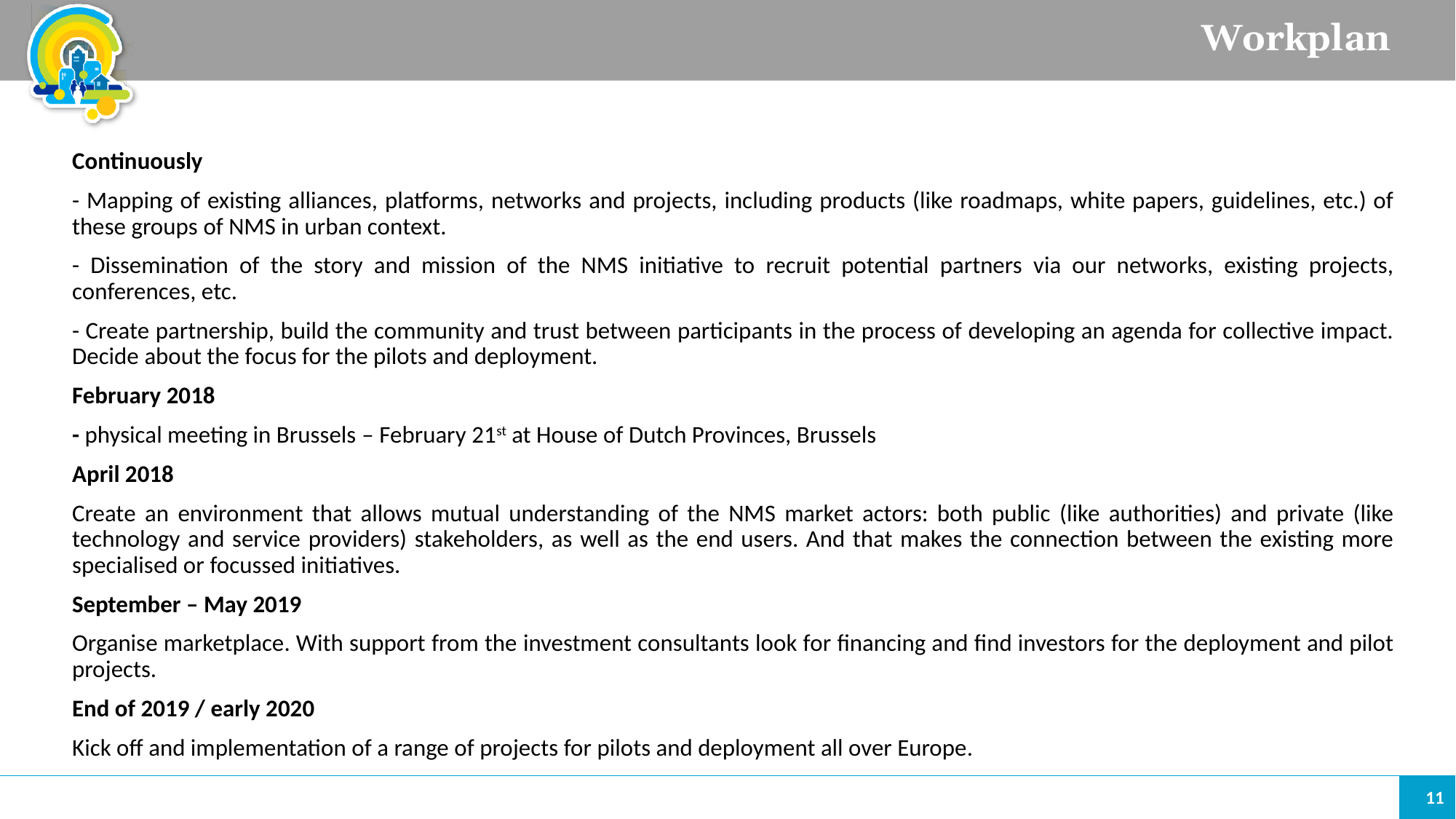

# Workplan

Continuously
- Mapping of existing alliances, platforms, networks and projects, including products (like roadmaps, white papers, guidelines, etc.) of these groups of NMS in urban context.
- Dissemination of the story and mission of the NMS initiative to recruit potential partners via our networks, existing projects, conferences, etc.
- Create partnership, build the community and trust between participants in the process of developing an agenda for collective impact. Decide about the focus for the pilots and deployment.
February 2018
- physical meeting in Brussels – February 21st at House of Dutch Provinces, Brussels
April 2018
Create an environment that allows mutual understanding of the NMS market actors: both public (like authorities) and private (like technology and service providers) stakeholders, as well as the end users. And that makes the connection between the existing more specialised or focussed initiatives.
September – May 2019
Organise marketplace. With support from the investment consultants look for financing and find investors for the deployment and pilot projects.
End of 2019 / early 2020
Kick off and implementation of a range of projects for pilots and deployment all over Europe.
11